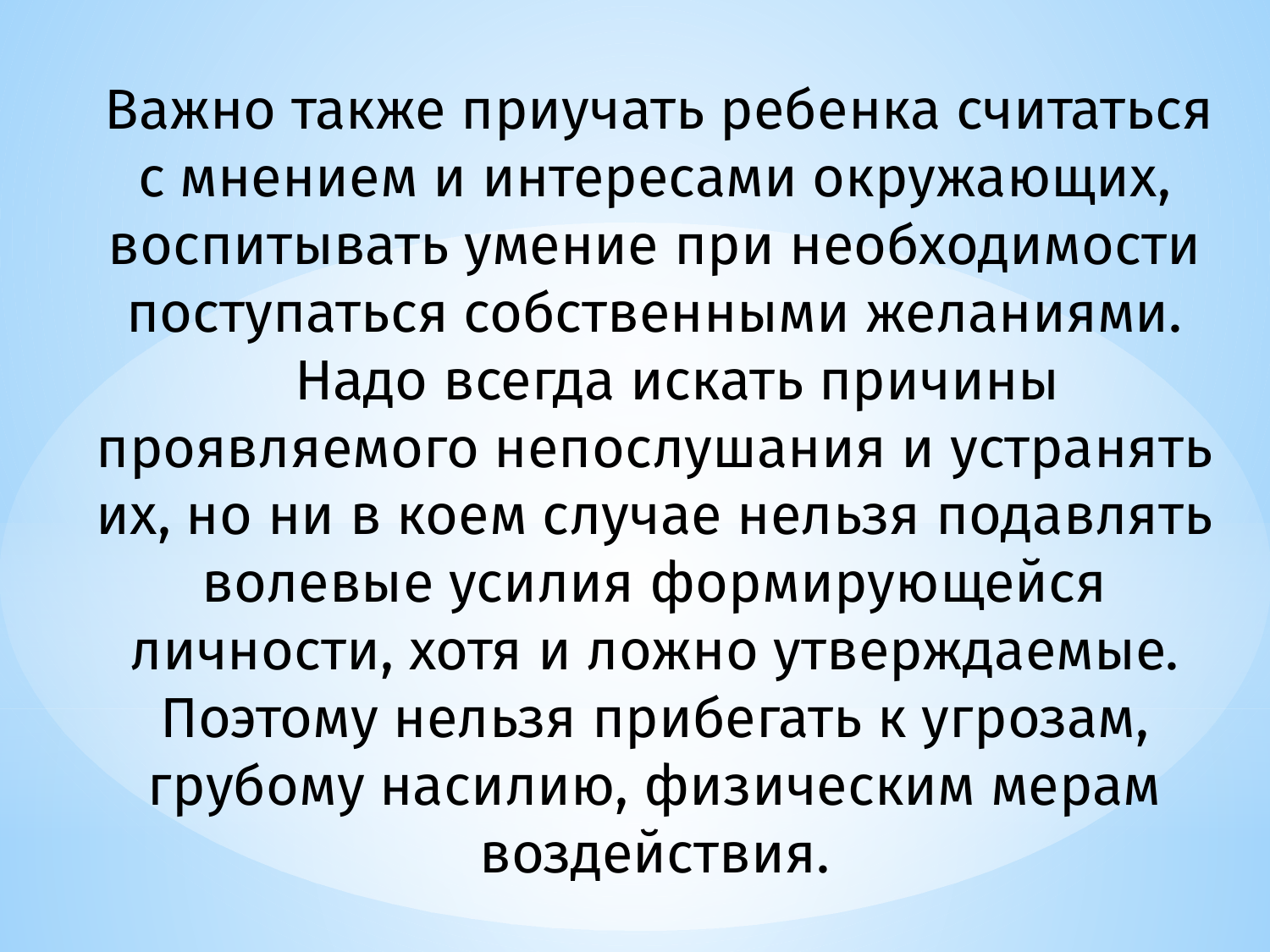

Важно также приучать ребенка считаться с мнением и интересами окружающих, воспитывать умение при необходимости поступаться собственными желаниями.
   Надо всегда искать причины проявляемого непослушания и устранять их, но ни в коем случае нельзя подавлять волевые усилия формирующейся личности, хотя и ложно утверждаемые. Поэтому нельзя прибегать к угрозам, грубому насилию, физическим мерам воздействия.